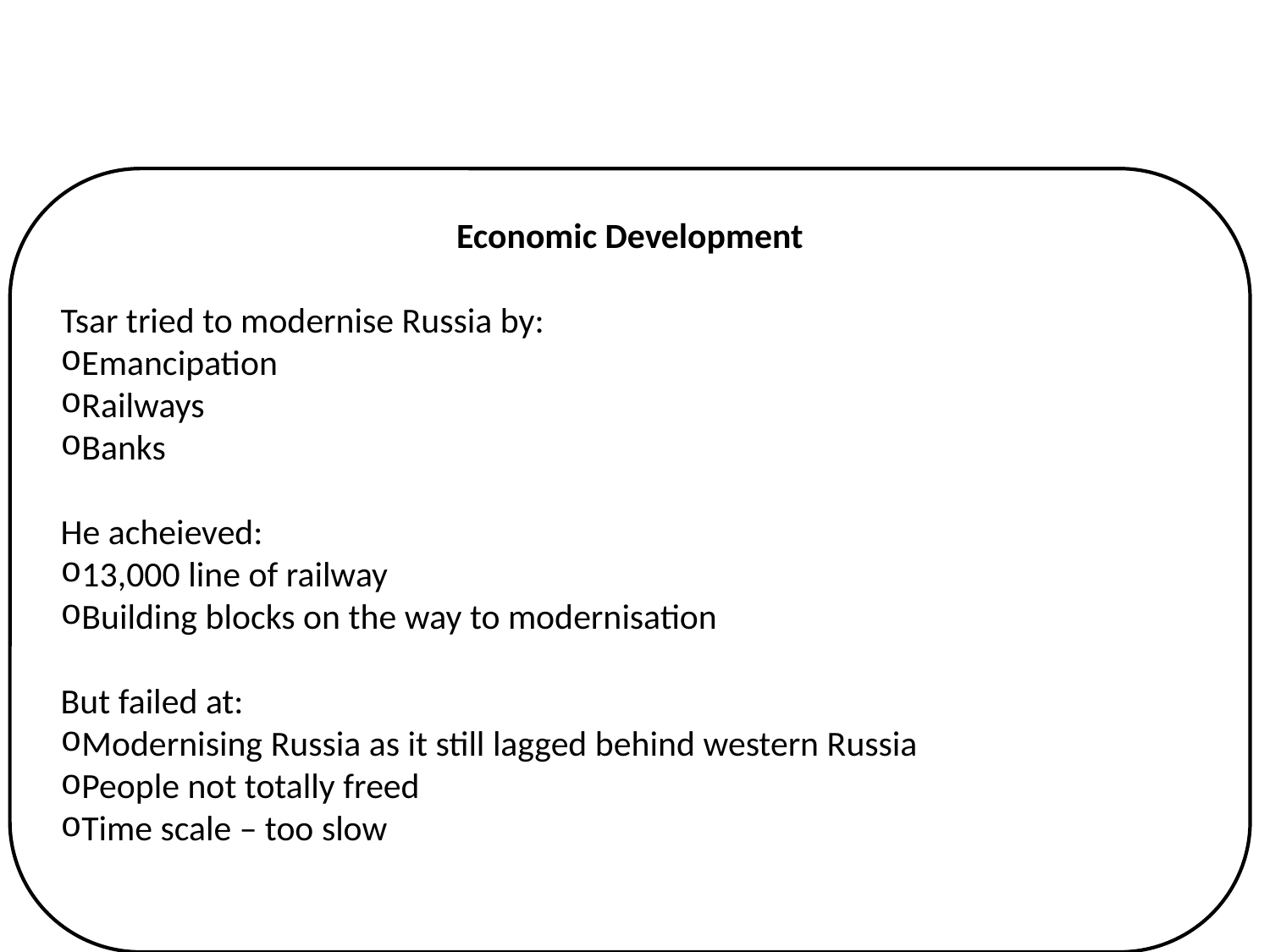

Economic Development

Tsar tried to modernise Russia by:
Emancipation
Railways
Banks

He acheieved:
13,000 line of railway
Building blocks on the way to modernisation

But failed at:
Modernising Russia as it still lagged behind western Russia
People not totally freed
Time scale – too slow